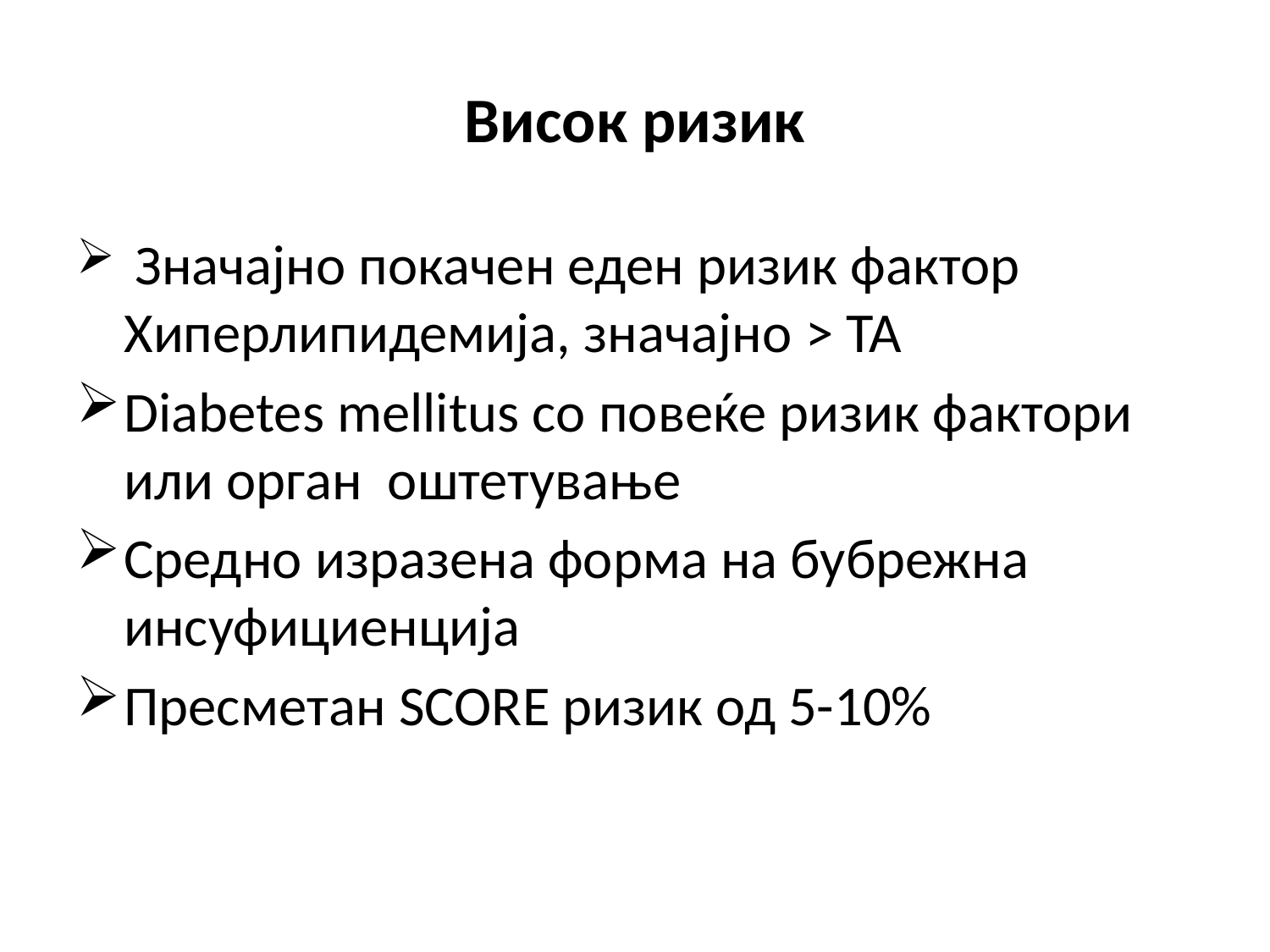

# Висок ризик
 Значајно покачен еден ризик фактор         	 Хиперлипидемија, значајно > TA
Diabetes mellitus со повеќе ризик фактори или орган  оштетување
Средно изразена форма на бубрежна инсуфициенција
Пресметан SCORE ризик од 5-10%